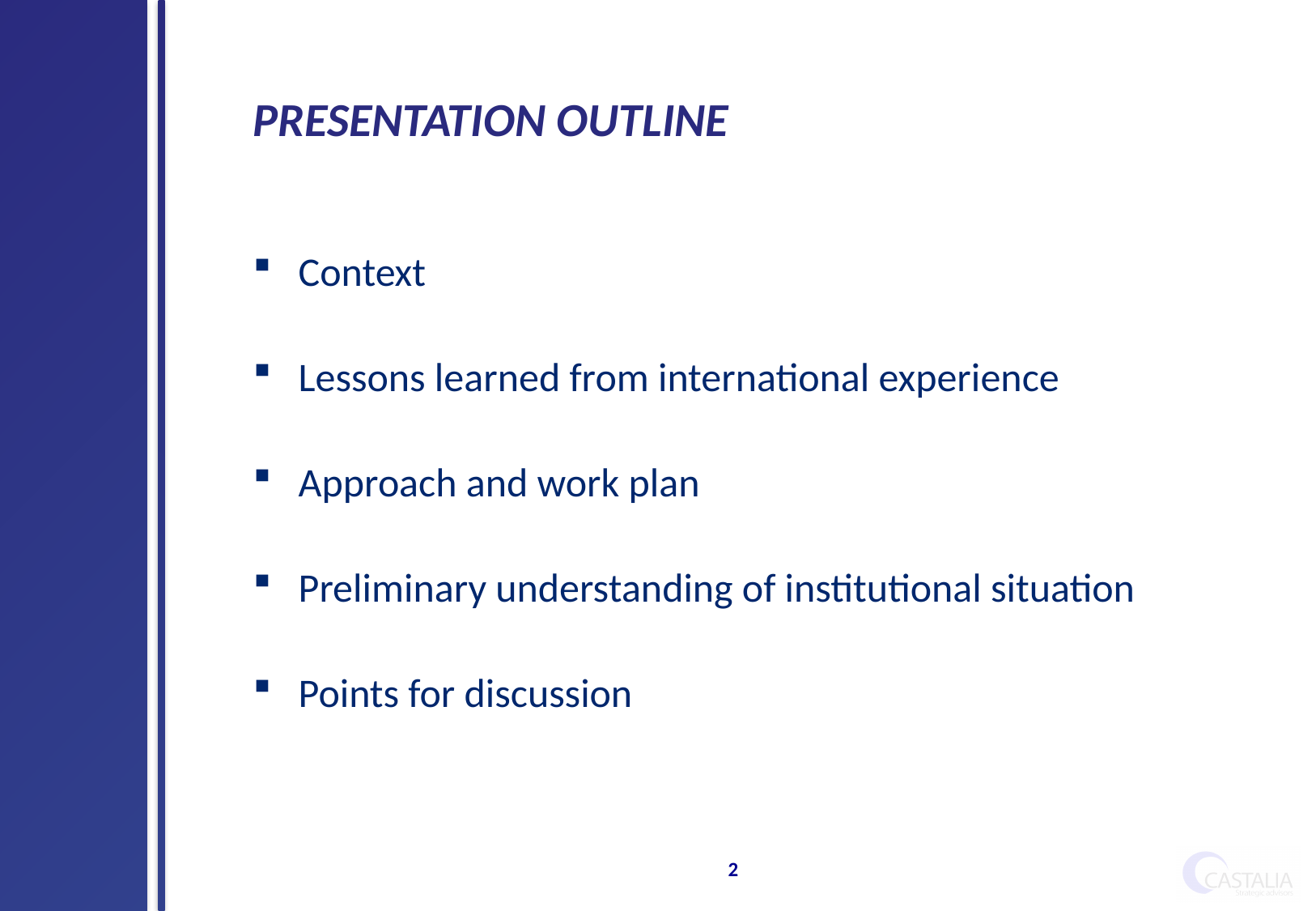

# PRESENTATION OUTLINE
Context
Lessons learned from international experience
Approach and work plan
Preliminary understanding of institutional situation
Points for discussion
2